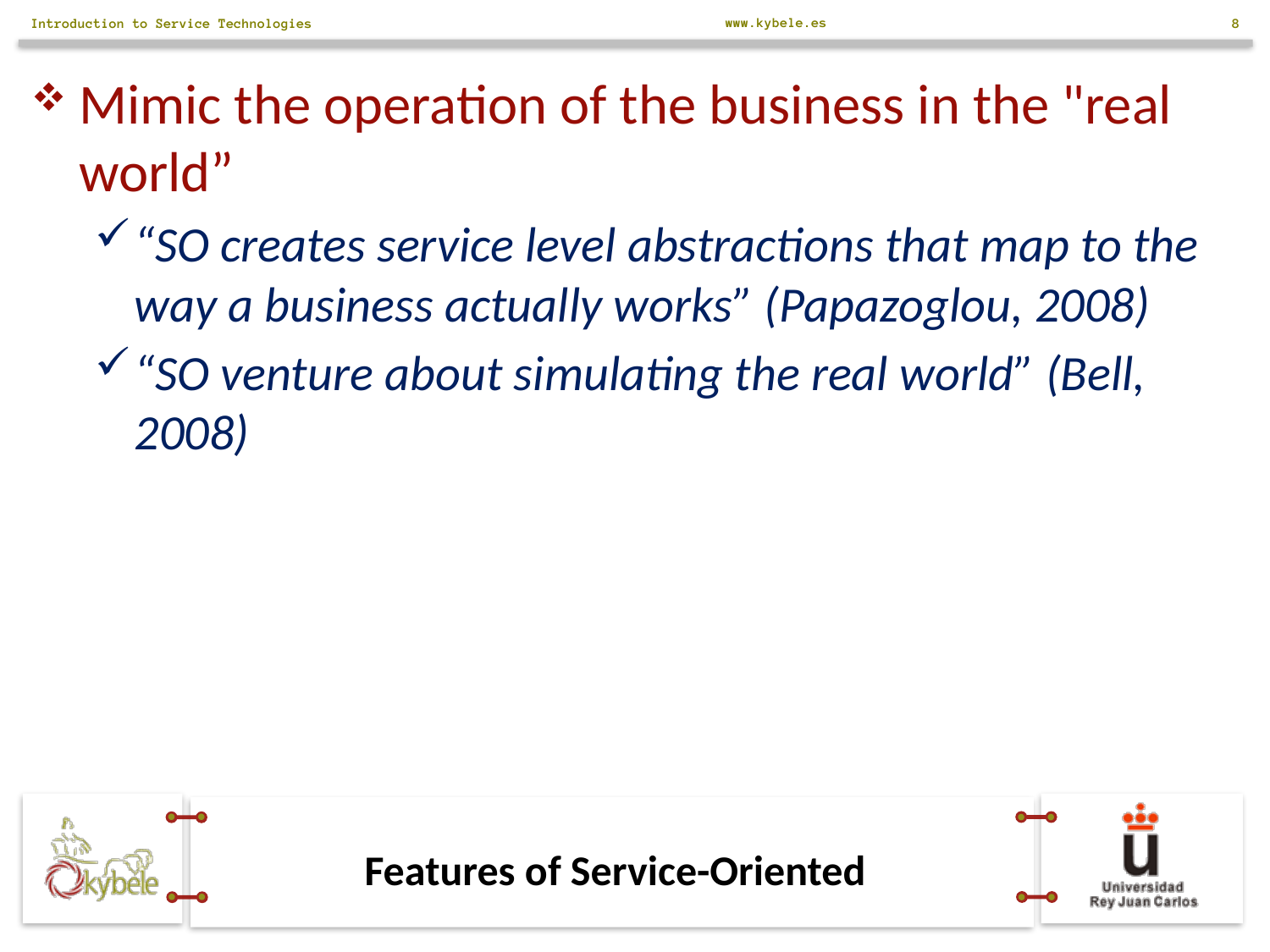

Introduction to Service Technologies
8
Mimic the operation of the business in the "real world”
“SO creates service level abstractions that map to the way a business actually works” (Papazoglou, 2008)
“SO venture about simulating the real world” (Bell, 2008)
# Features of Service-Oriented